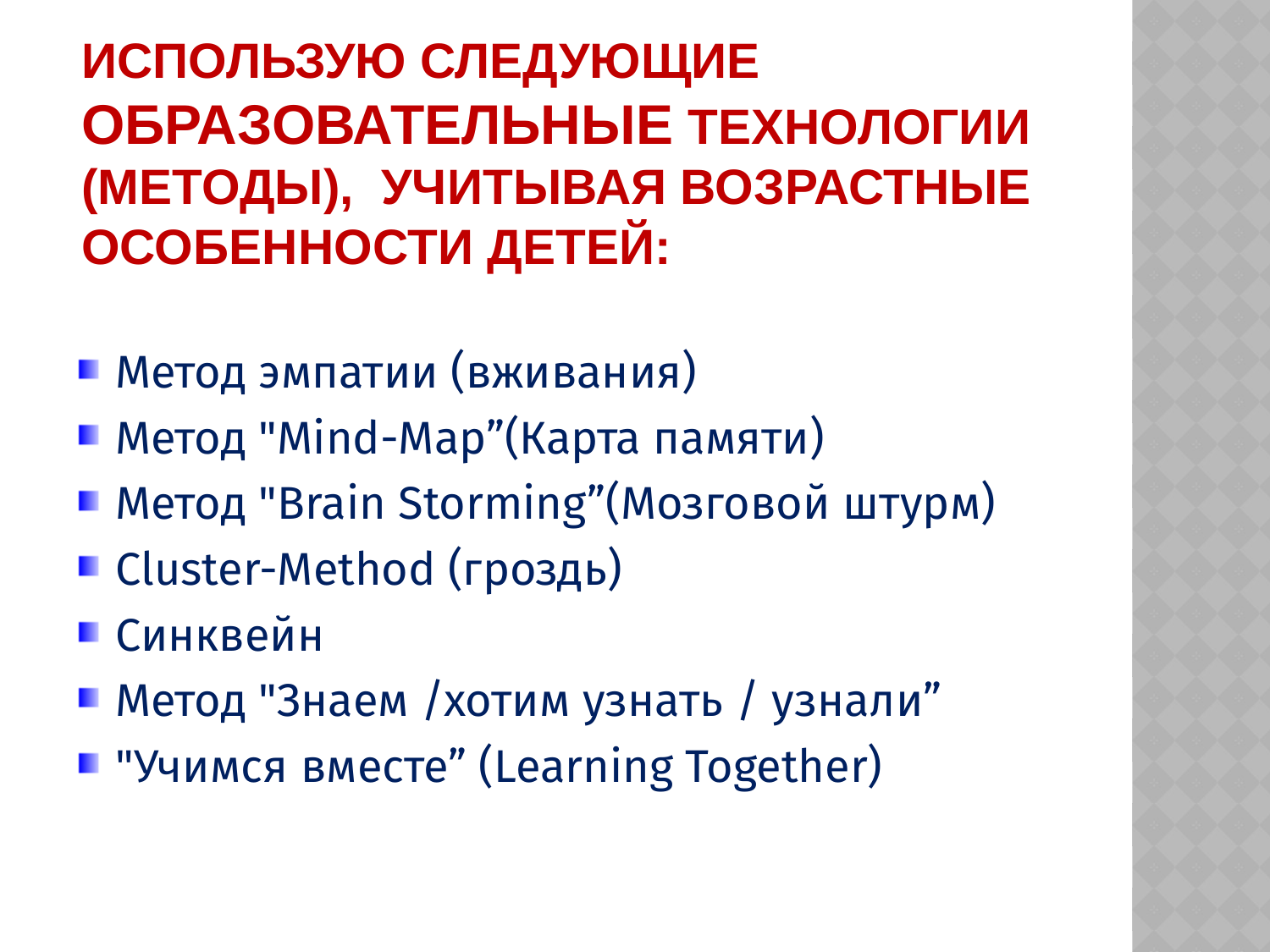

# Использую следующие образовательные технологии (методы),  учитывая возрастные особенности детей:
Метод эмпатии (вживания)
Метод "Mind-Map”(Карта памяти)
Метод "Brain Storming”(Мозговой штурм)
Cluster-Method (гроздь)
Синквейн
Метод "Знаем /хотим узнать / узнали”
"Учимся вместе” (Learning Together)